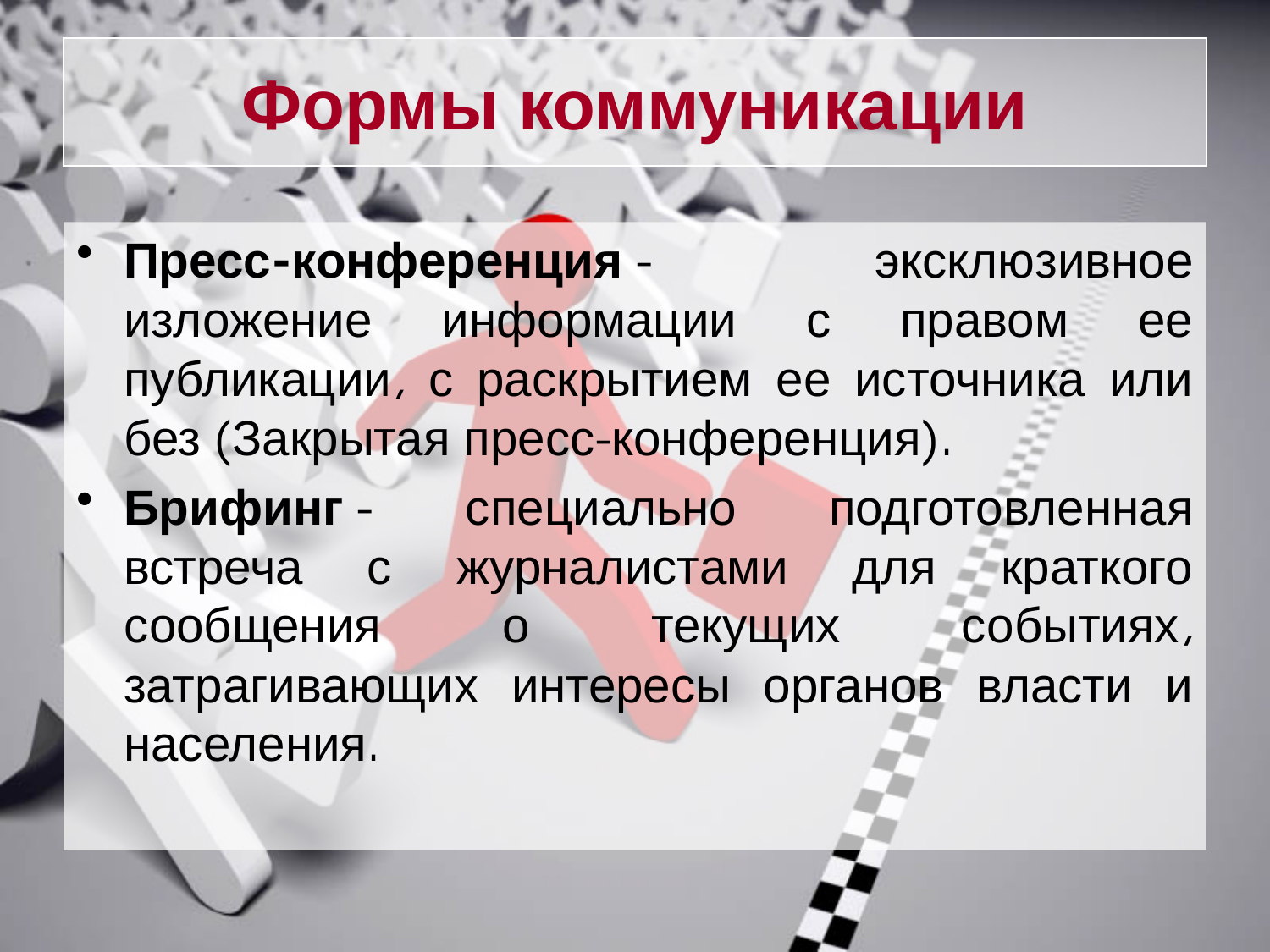

# Формы коммуникации
Пресс-конференция - эксклюзивное изложение информации с правом ее публикации, с раскрытием ее источника или без (Закрытая пресс-конференция).
Брифинг - специально подготовленная встреча с журналистами для краткого сообщения о текущих событиях, затрагивающих интересы органов власти и населения.